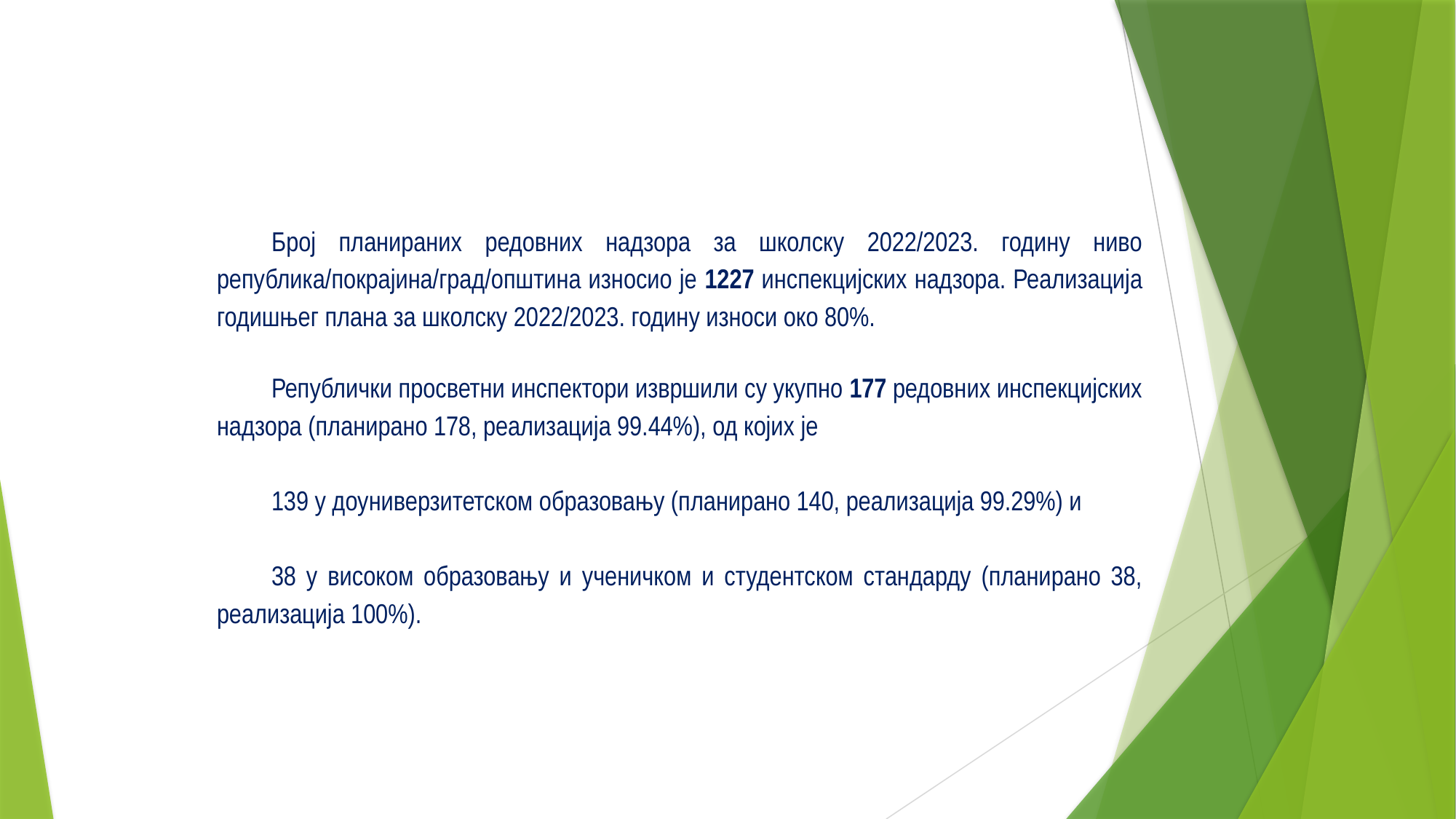

Број планираних редовних надзора за школску 2022/2023. годину ниво република/покрајина/град/општина износио је 1227 инспекцијских надзора. Реализација годишњег плана за школску 2022/2023. годину износи око 80%.

Републички просветни инспектори извршили су укупно 177 редовних инспекцијских надзора (планирано 178, реализација 99.44%), од којих је

139 у доуниверзитетском образовању (планирано 140, реализација 99.29%) и

38 у високом образовању и ученичком и студентском стандарду (планирано 38, реализација 100%).